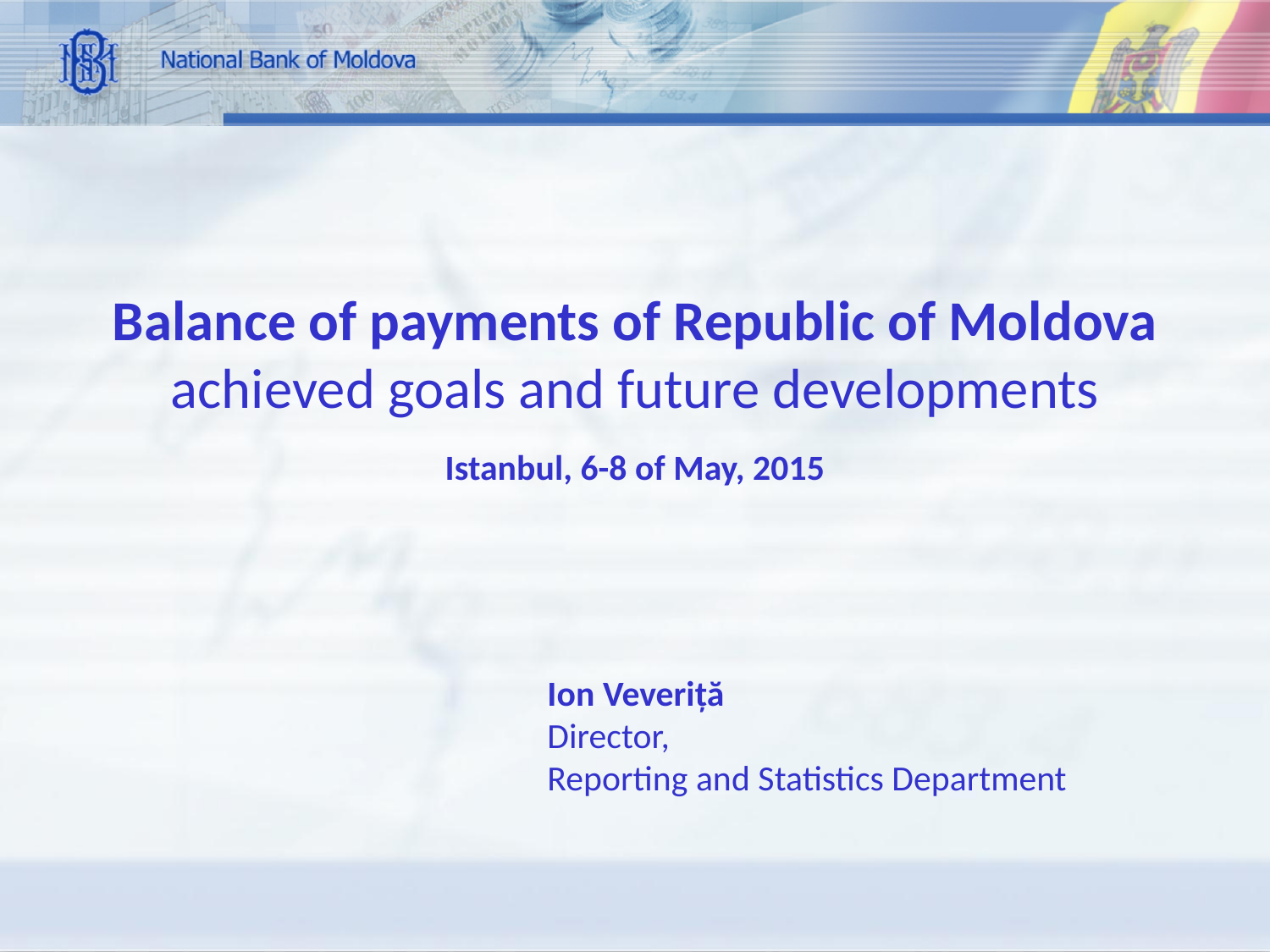

Balance of payments of Republic of Moldova
achieved goals and future developments
Istanbul, 6-8 of May, 2015
Ion Veveriță
Director,
Reporting and Statistics Department